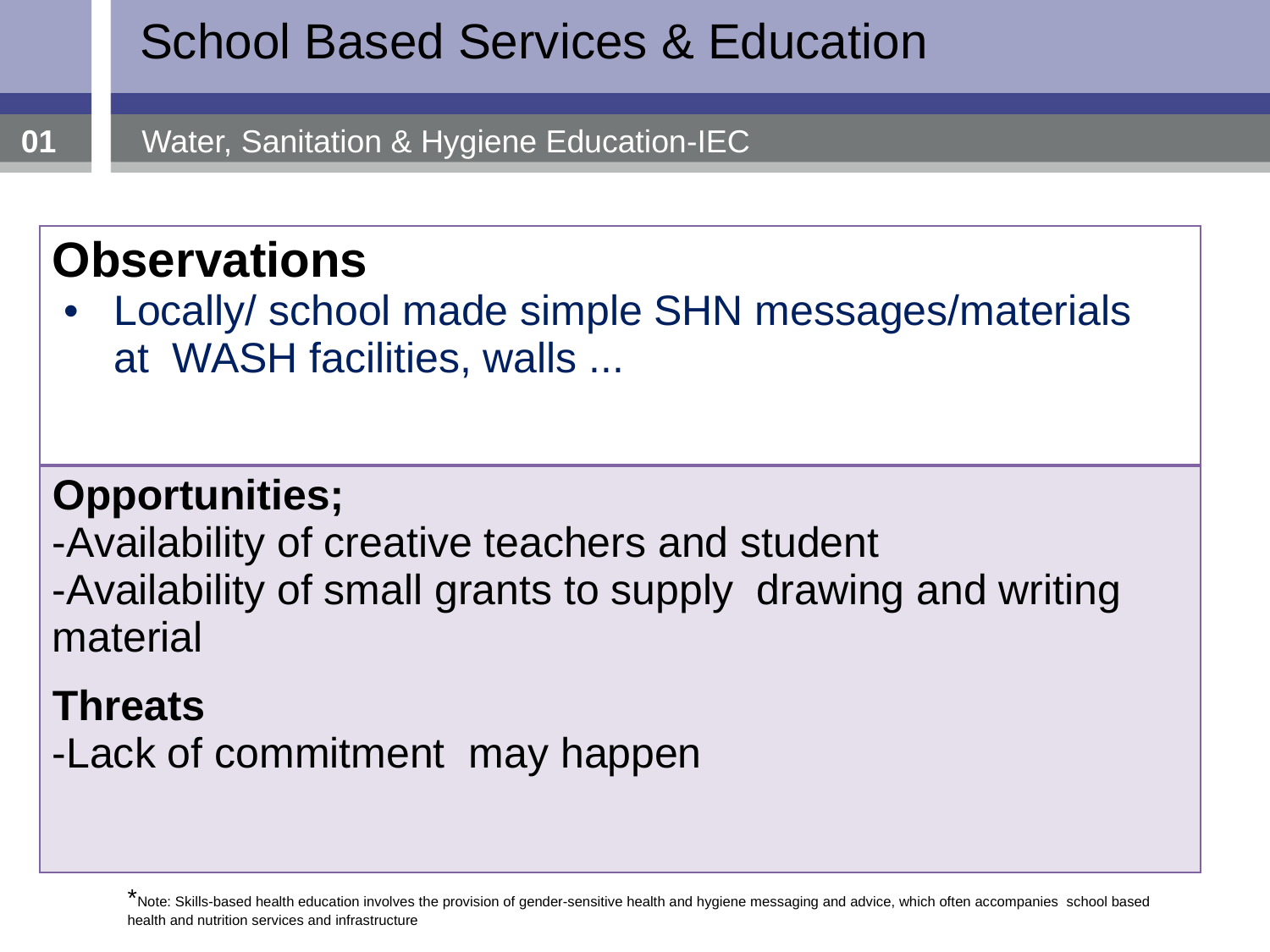

School Based Services & Education

01
Water, Sanitation & Hygiene Education-IEC
| Observations Locally/ school made simple SHN messages/materials at WASH facilities, walls ... |
| --- |
| Opportunities; -Availability of creative teachers and student -Availability of small grants to supply drawing and writing material Threats -Lack of commitment may happen |
*Note: Skills-based health education involves the provision of gender-sensitive health and hygiene messaging and advice, which often accompanies  school based health and nutrition services and infrastructure